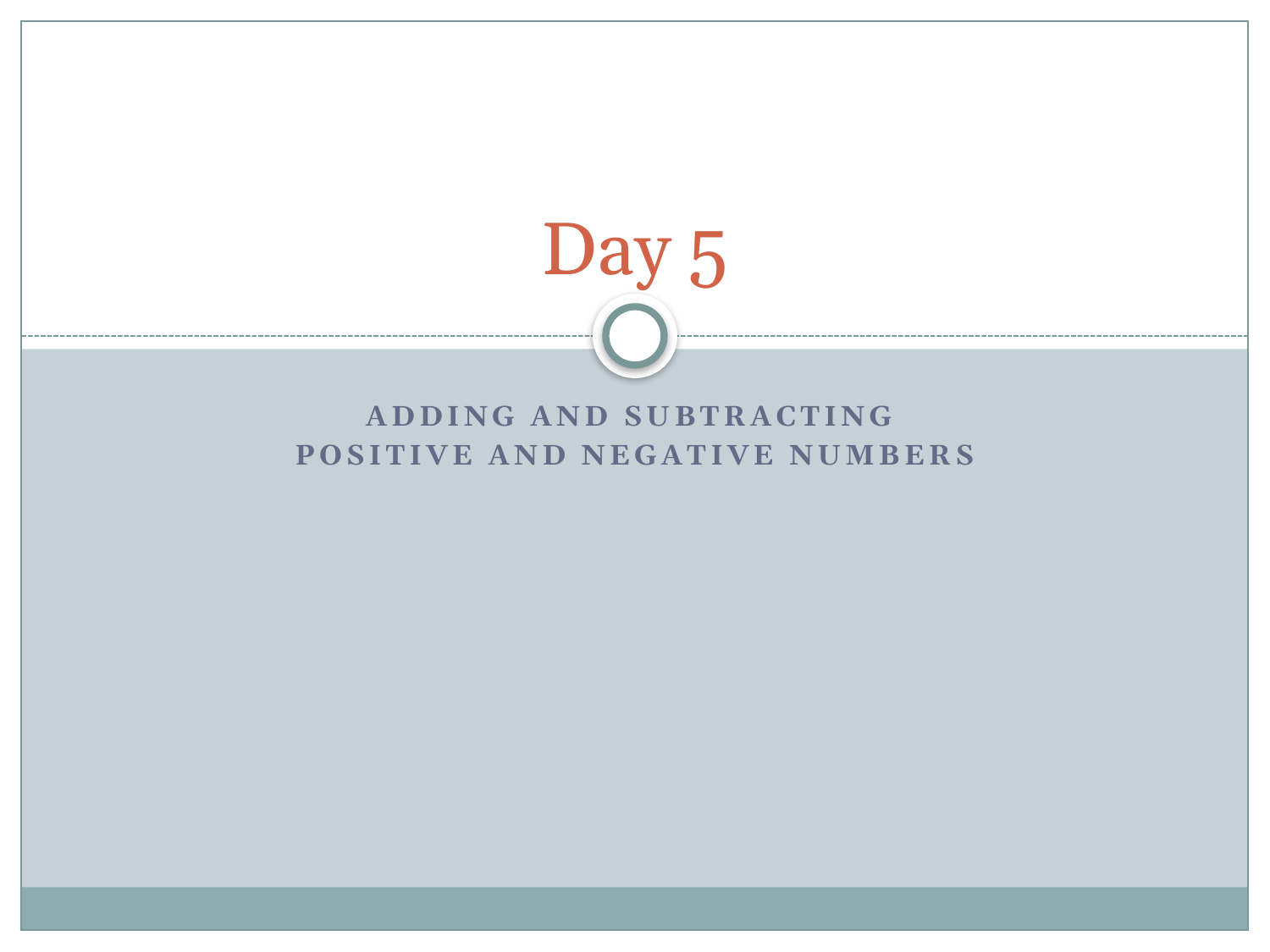

# Day 5
Adding and Subtracting
Positive and Negative Numbers